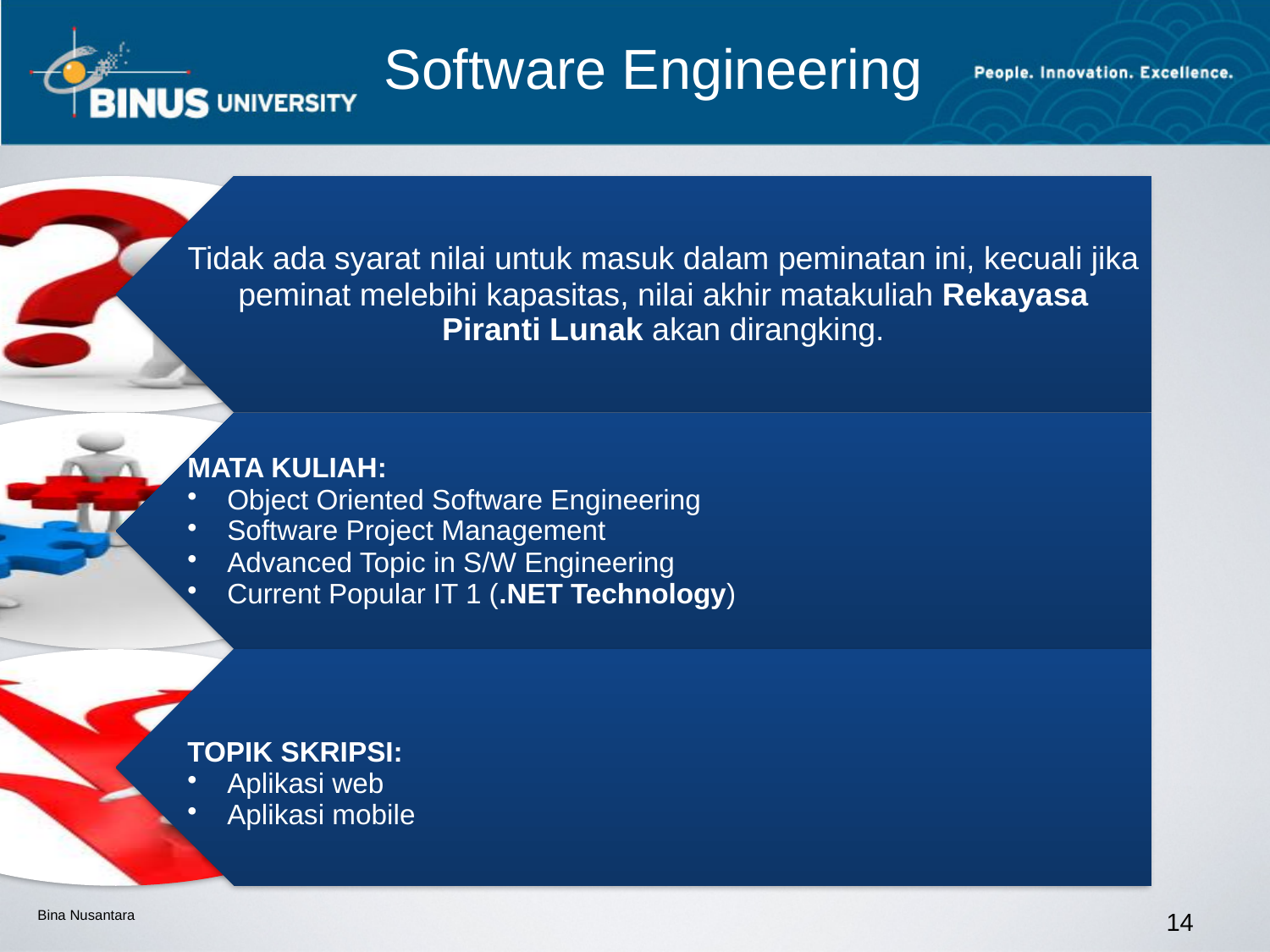

Software Engineering
Tidak ada syarat nilai untuk masuk dalam peminatan ini, kecuali jika peminat melebihi kapasitas, nilai akhir matakuliah Rekayasa Piranti Lunak akan dirangking.
MATA KULIAH:
Object Oriented Software Engineering
Software Project Management
Advanced Topic in S/W Engineering
Current Popular IT 1 (.NET Technology)
TOPIK SKRIPSI:
Aplikasi web
Aplikasi mobile
Bina Nusantara
14